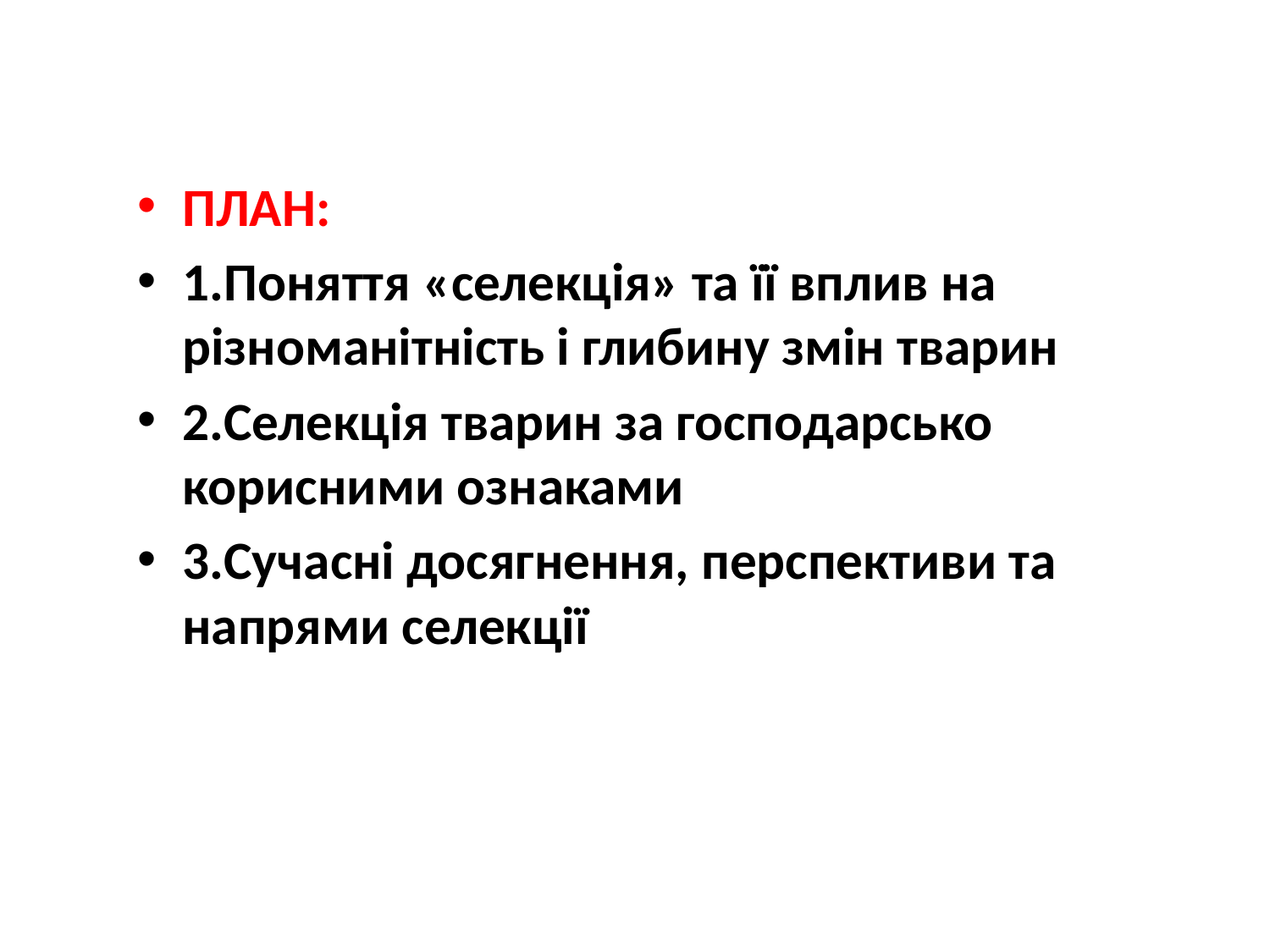

ПЛАН:
1.Поняття «селекція» та її вплив на різноманітність і глибину змін тварин
2.Селекція тварин за господарсько корисними ознаками
3.Сучасні досягнення, перспективи та напрями селекції